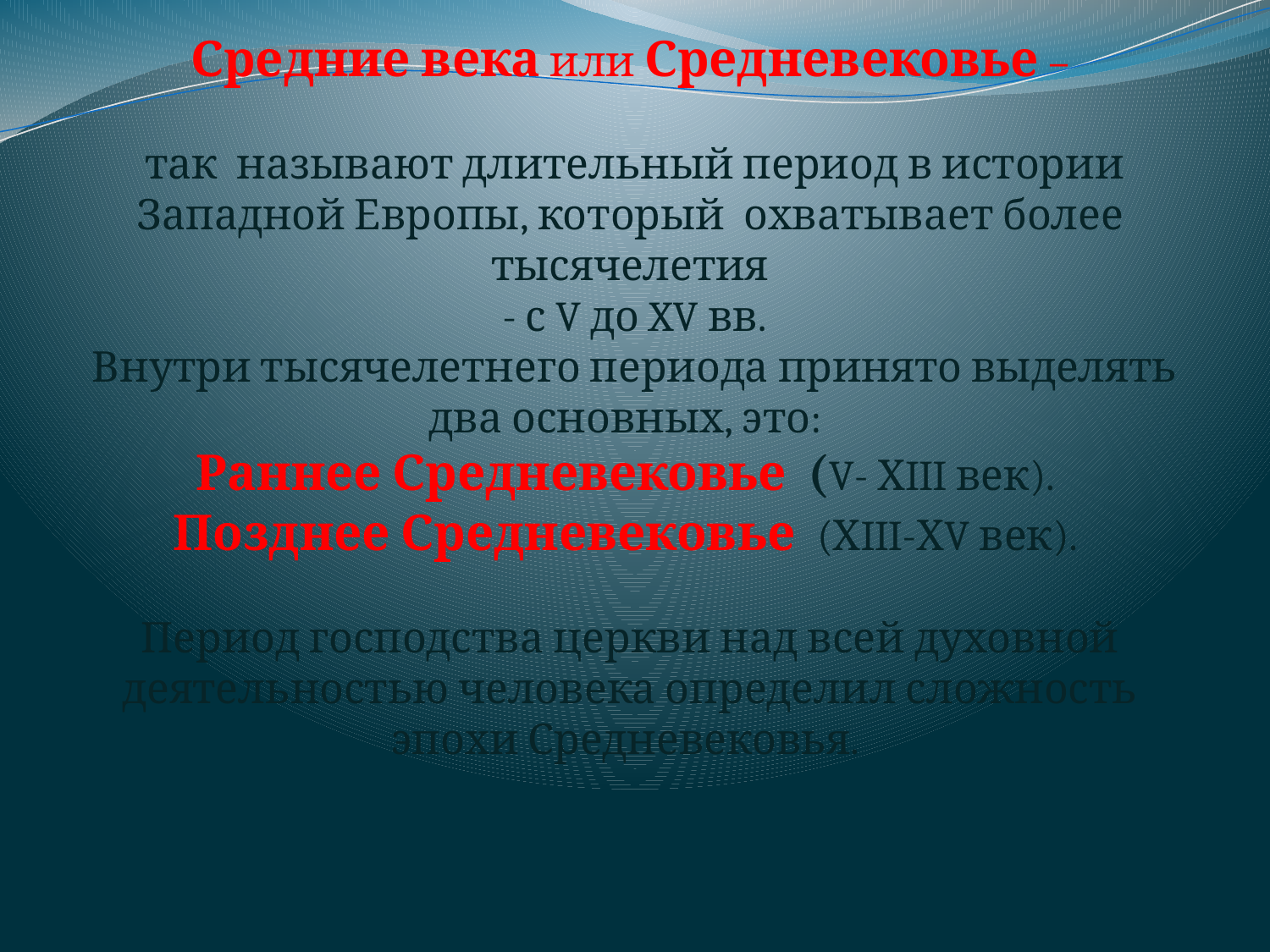

Средние века или Средневековье –

 так  называют длительный период в истории Западной Европы, который  охватывает более тысячелетия
 - с V до XV вв.
 Внутри тысячелетнего периода принято выделять два основных, это:
Раннее Средневековье  (V- ХIII век).
Позднее Средневековье  (ХIII-ХV век).

Период господства церкви над всей духовной деятельностью человека определил сложность эпохи Средневековья.